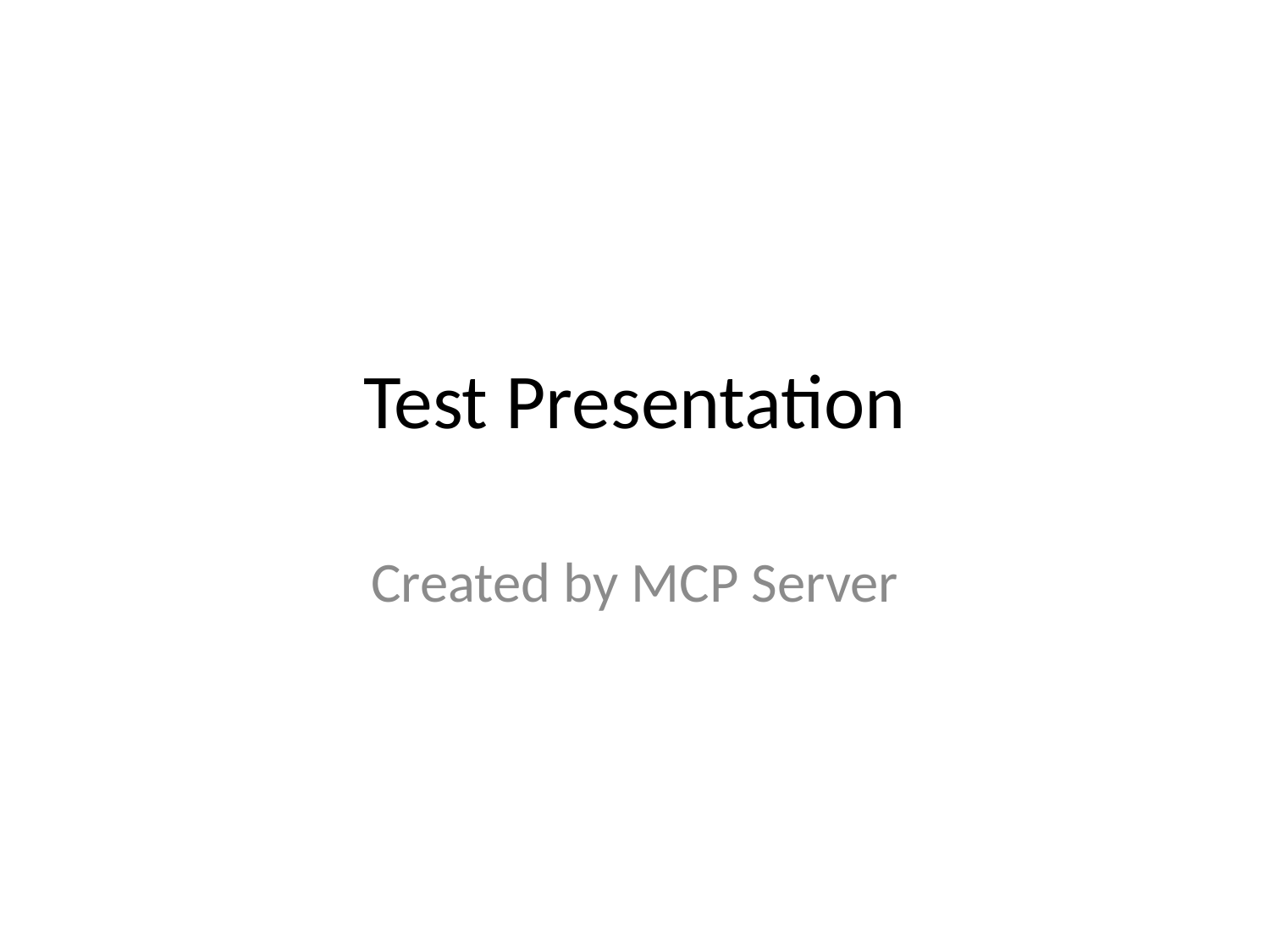

# Test Presentation
Created by MCP Server